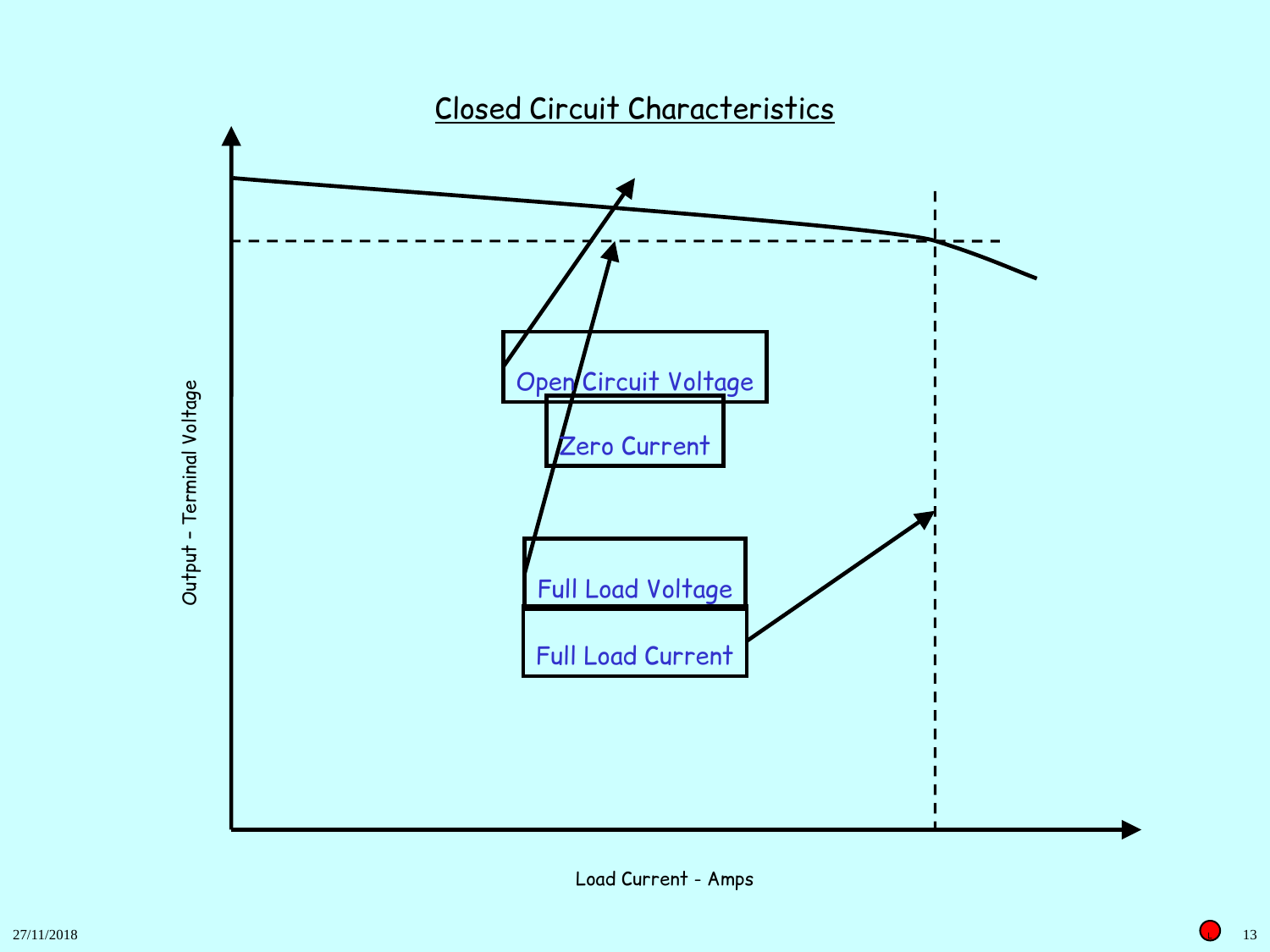

Closed Circuit Characteristics
Output – Terminal Voltage

Load Current - Amps

Open Circuit Voltage
Zero Current

Full Load Voltage
Full Load Current
27/11/2018
13
L